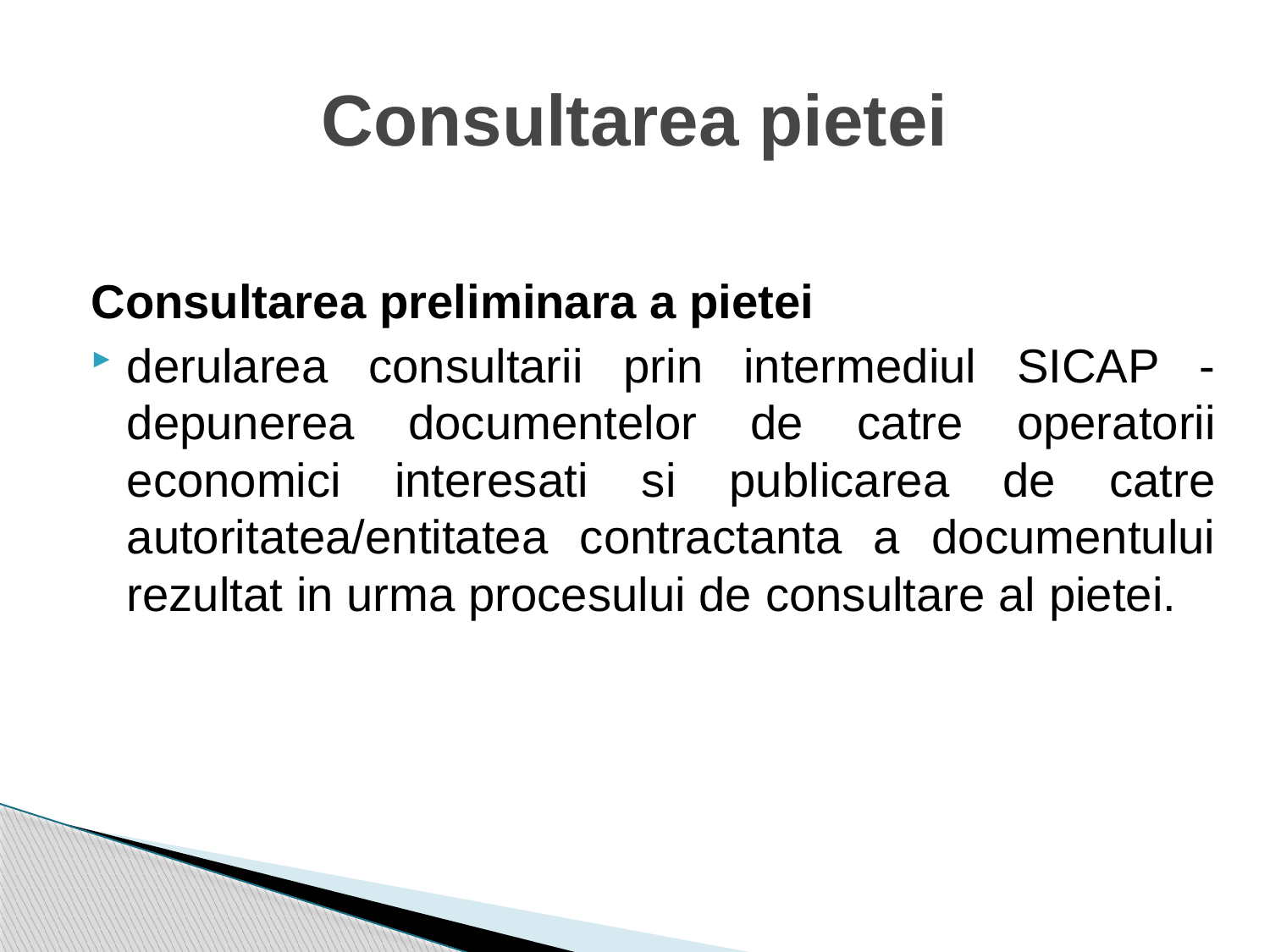

# Consultarea pietei
Consultarea preliminara a pietei
derularea consultarii prin intermediul SICAP -depunerea documentelor de catre operatorii economici interesati si publicarea de catre autoritatea/entitatea contractanta a documentului rezultat in urma procesului de consultare al pietei.